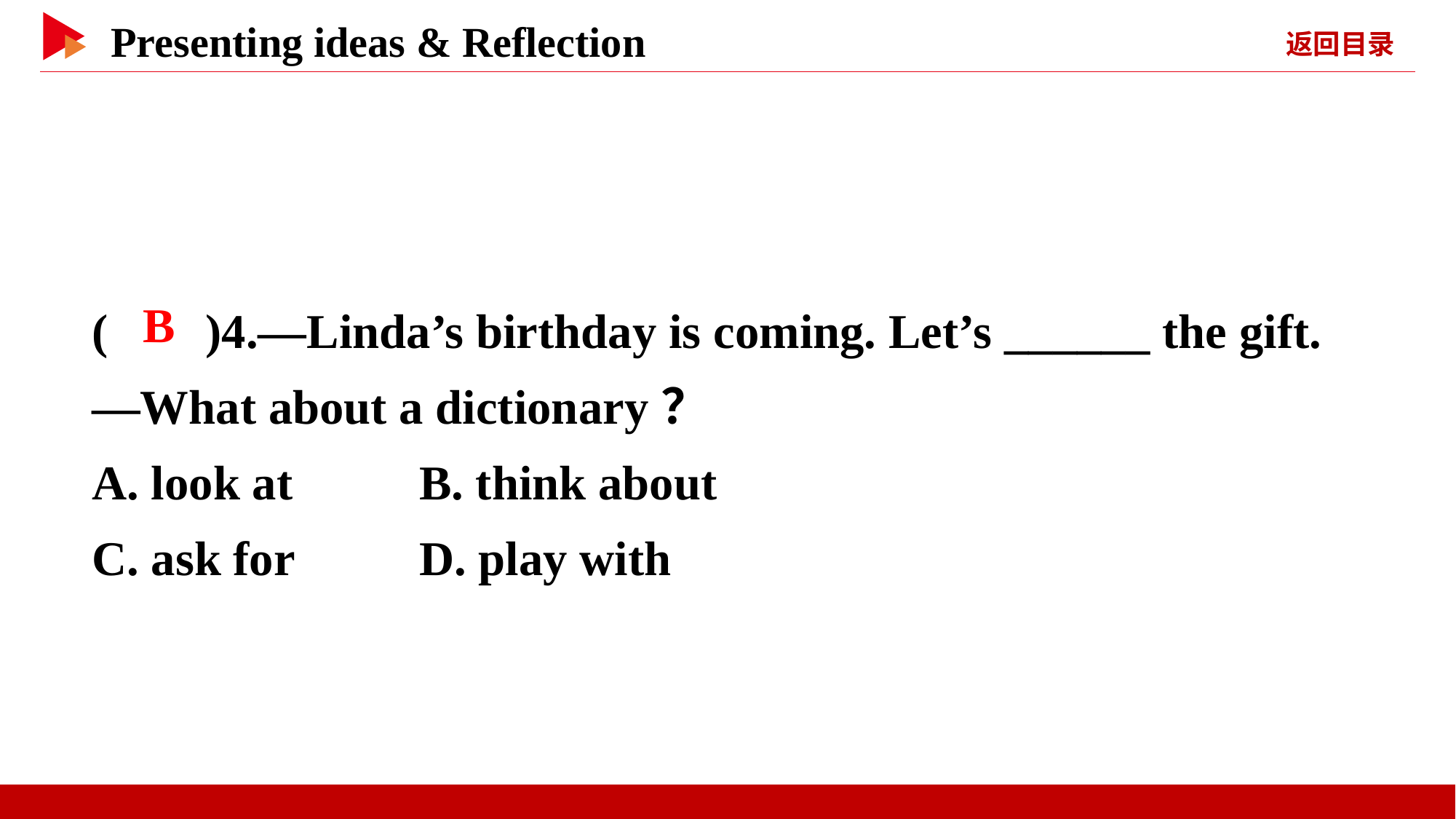

(        )4.—Linda’s birthday is coming. Let’s ______ the gift.
—What about a dictionary？
A. look at		B. think about
C. ask for		D. play with
   B